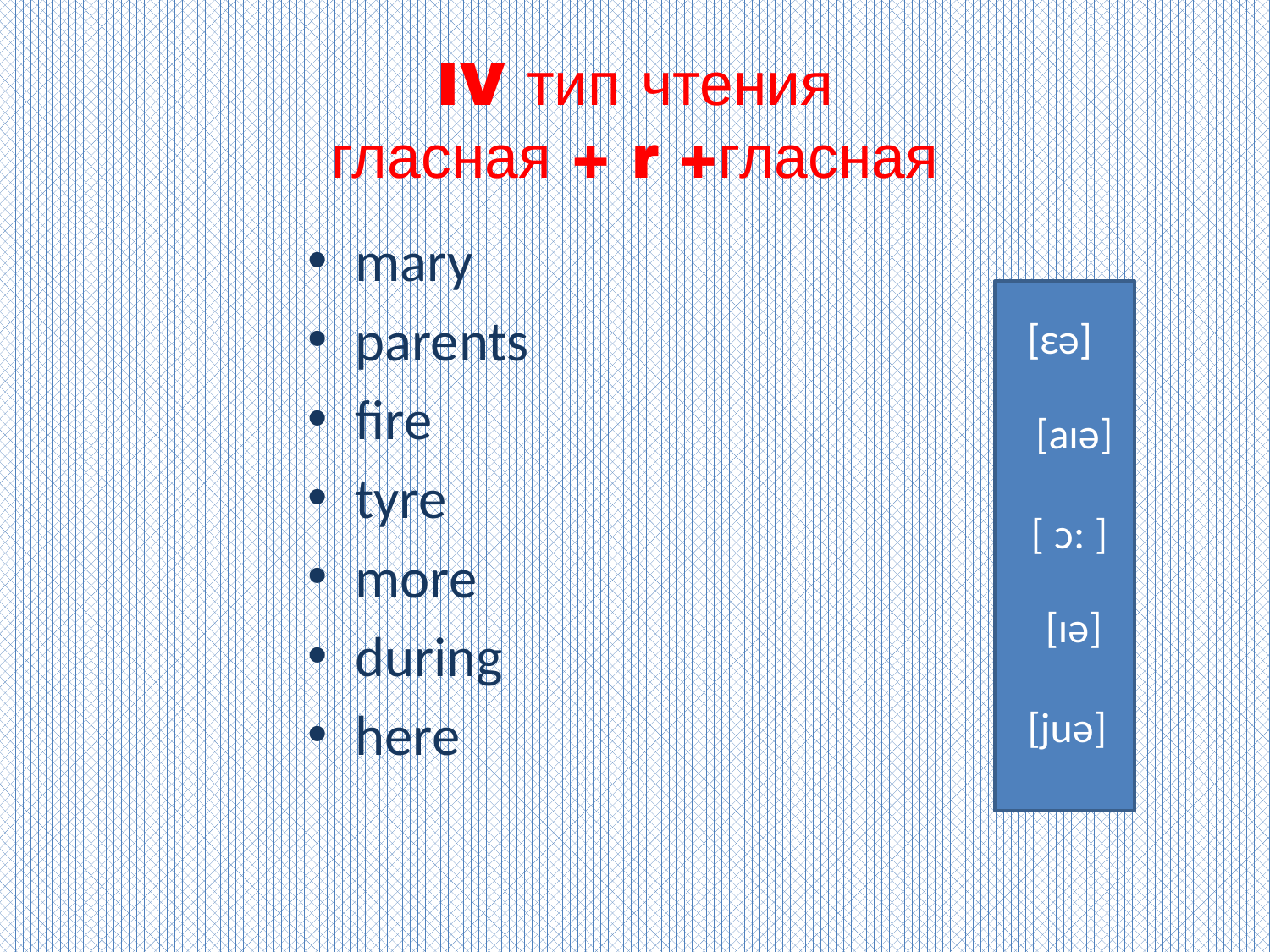

# IV тип чтения гласная + r +гласная
mary
parents
fire
tyre
more
during
here

[ԑə]
 [aɪə]
[ ᴐ: ]
[ɪə]
[juə]